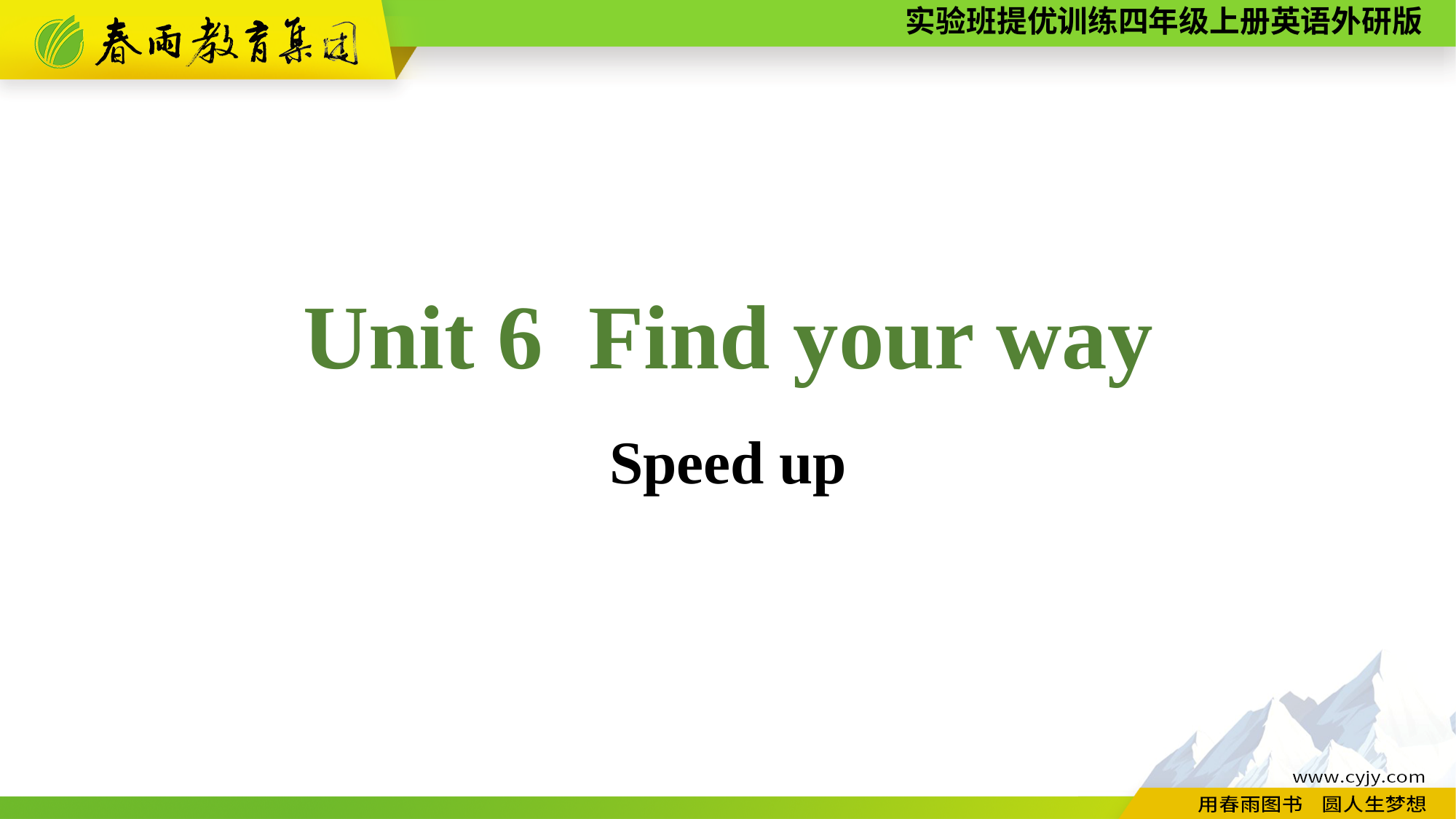

Unit 6  Find your way
Speed up